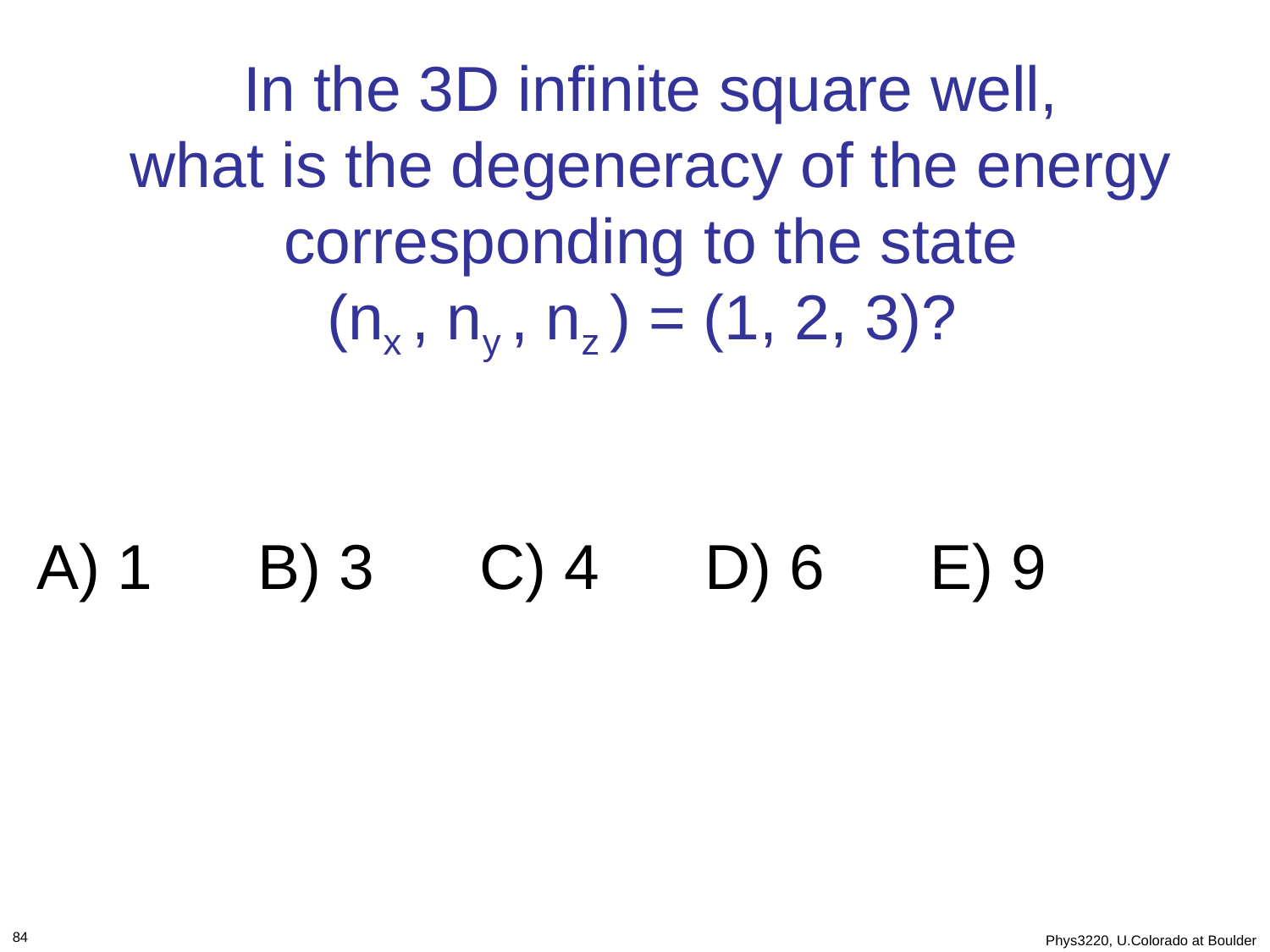

In the 3D infinite square well,
what is the degeneracy of the energy
corresponding to the state
(nx , ny , nz ) = (1, 2, 3)?
A) 1      B) 3      C) 4      D) 6      E) 9
84